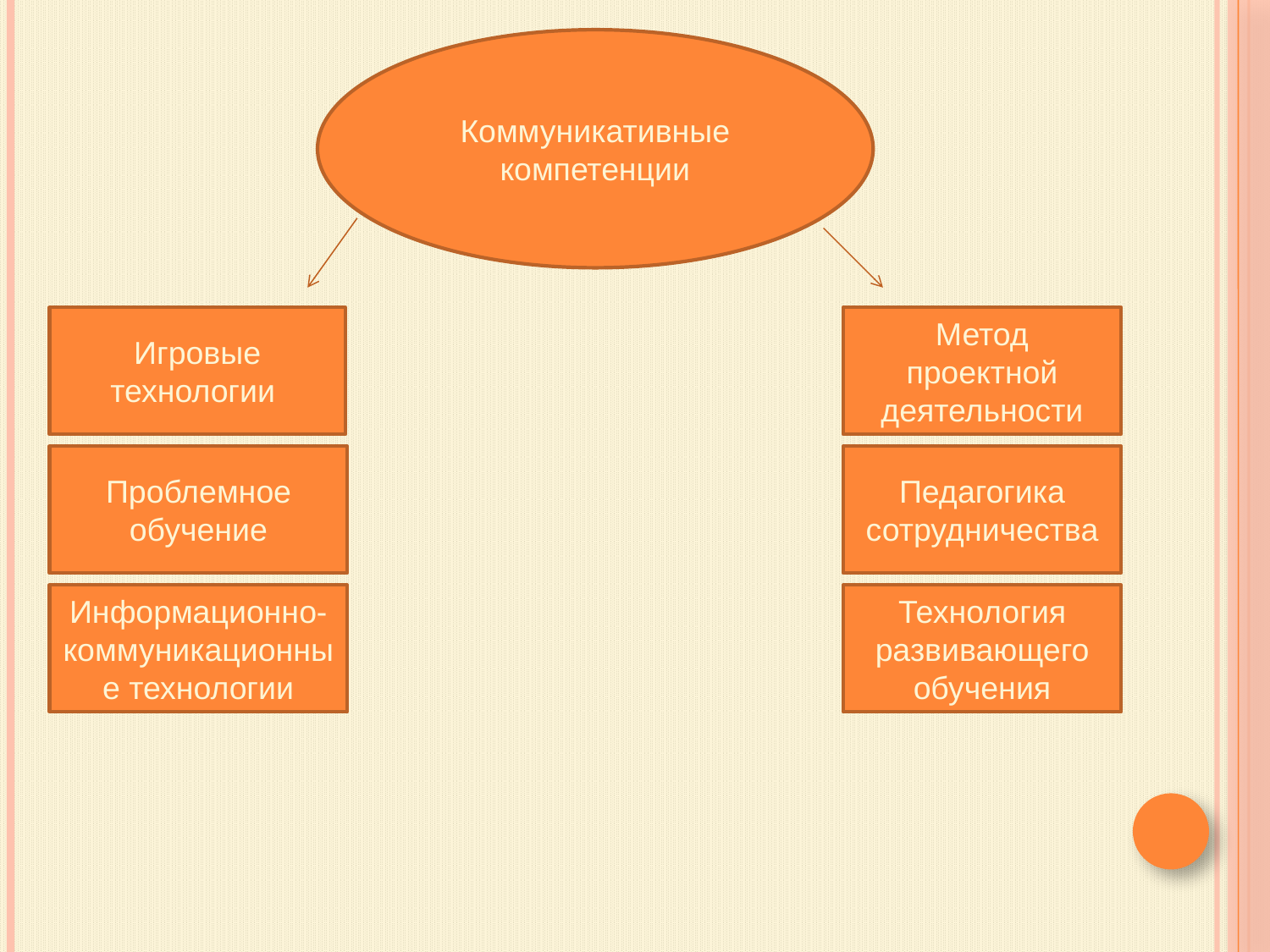

Коммуникативные компетенции
#

Игровые технологии
Метод проектной деятельности
Проблемное обучение
Педагогика сотрудничества
Информационно-коммуникационные технологии
Технология развивающего обучения